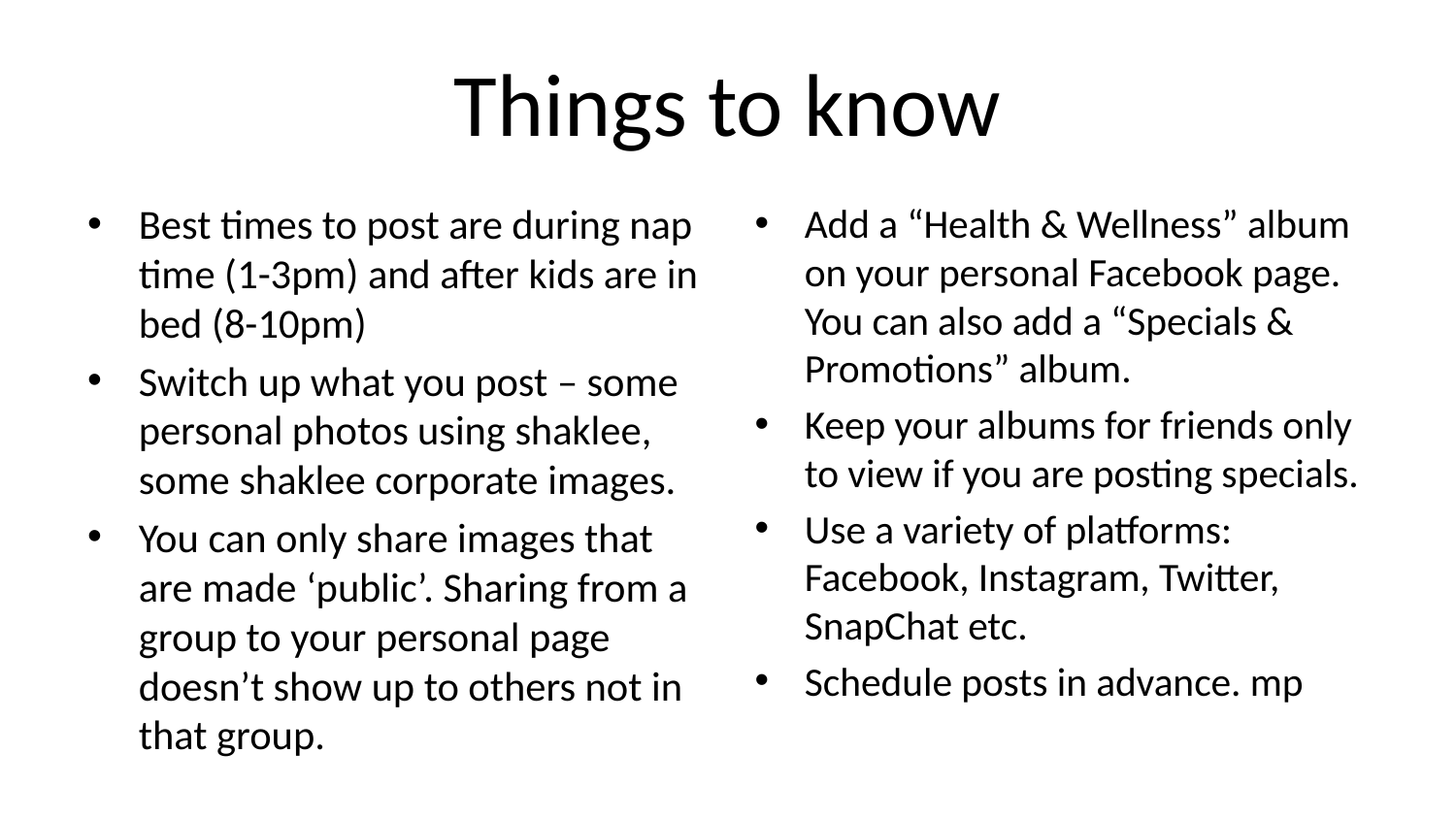

# Things to know
Best times to post are during nap time (1-3pm) and after kids are in bed (8-10pm)
Switch up what you post – some personal photos using shaklee, some shaklee corporate images.
You can only share images that are made ‘public’. Sharing from a group to your personal page doesn’t show up to others not in that group.
Add a “Health & Wellness” album on your personal Facebook page. You can also add a “Specials & Promotions” album.
Keep your albums for friends only to view if you are posting specials.
Use a variety of platforms: Facebook, Instagram, Twitter, SnapChat etc.
Schedule posts in advance. mp